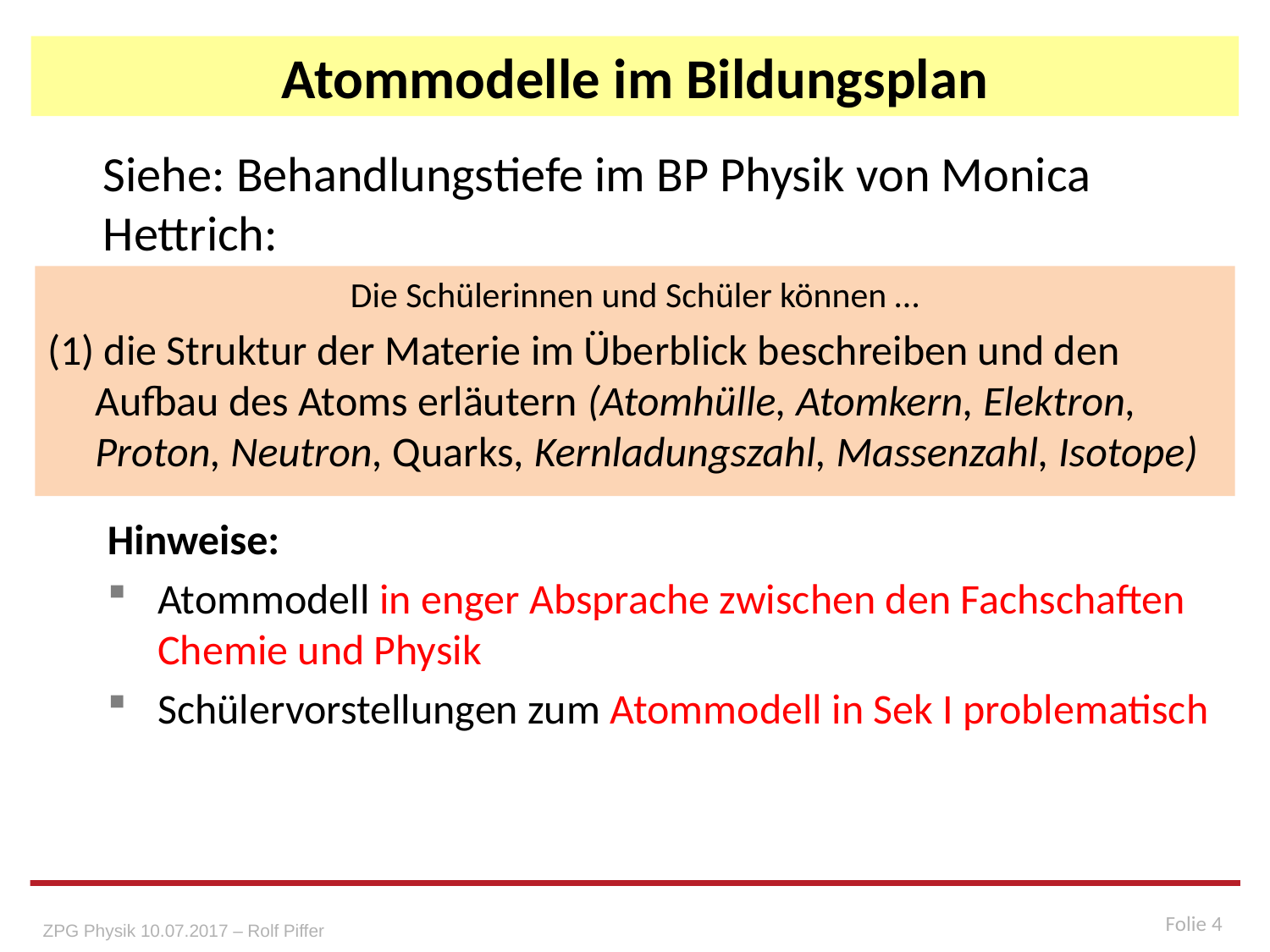

# Atommodelle im Bildungsplan
Siehe: Behandlungstiefe im BP Physik von Monica Hettrich:

Die Schülerinnen und Schüler können …
(1) die Struktur der Materie im Überblick beschreiben und den Aufbau des Atoms erläutern (Atomhülle, Atomkern, Elektron, Proton, Neutron, Quarks, Kernladungszahl, Massenzahl, Isotope)
Hinweise:
Atommodell in enger Absprache zwischen den Fachschaften Chemie und Physik
Schülervorstellungen zum Atommodell in Sek I problematisch
Folie 4
ZPG Physik 10.07.2017 – Rolf Piffer